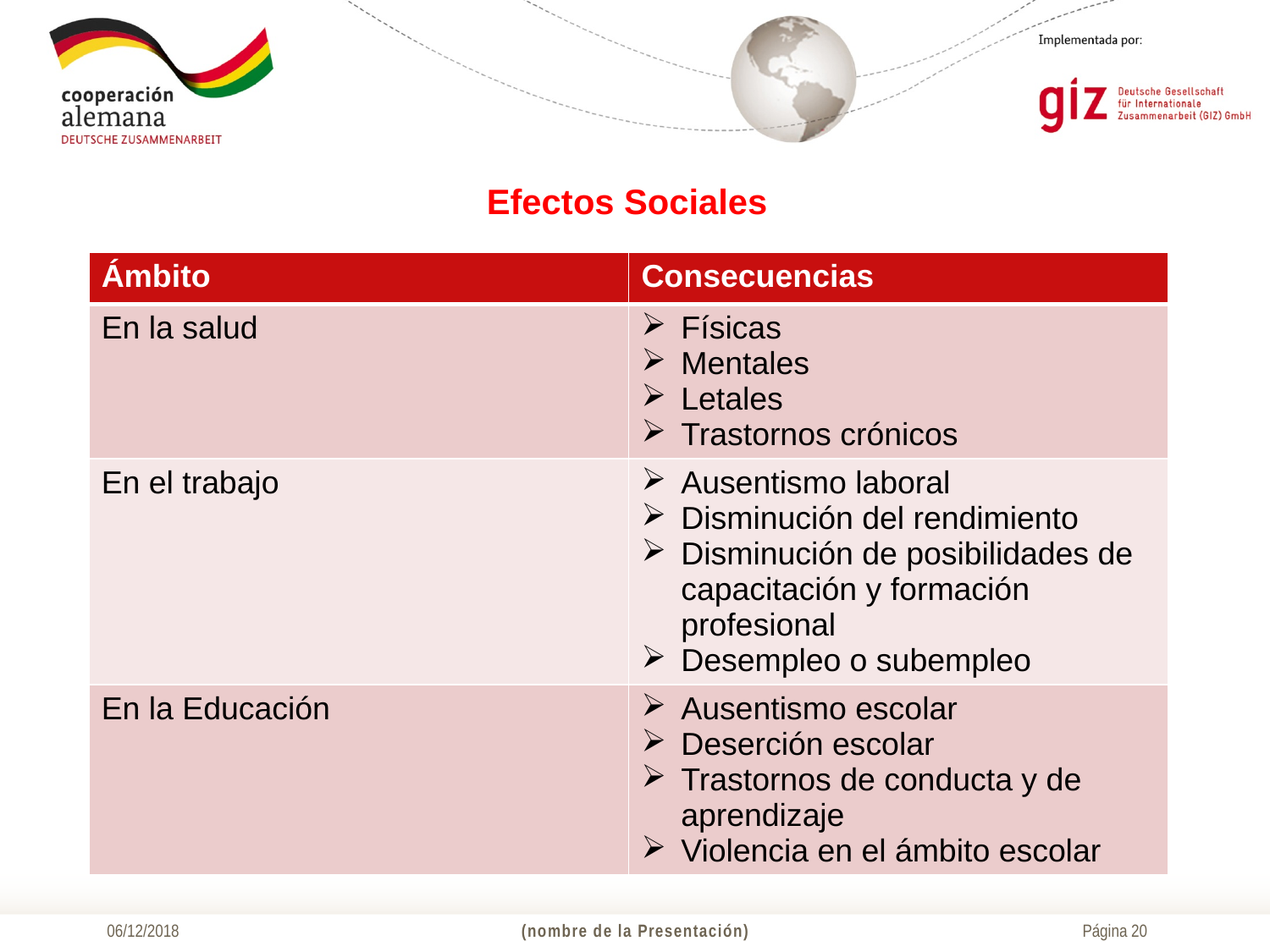

# Efectos Sociales
| Ámbito | Consecuencias |
| --- | --- |
| En la salud | Físicas Mentales Letales Trastornos crónicos |
| En el trabajo | Ausentismo laboral Disminución del rendimiento Disminución de posibilidades de capacitación y formación profesional Desempleo o subempleo |
| En la Educación | Ausentismo escolar Deserción escolar Trastornos de conducta y de aprendizaje Violencia en el ámbito escolar |
06/12/2018
(nombre de la Presentación)